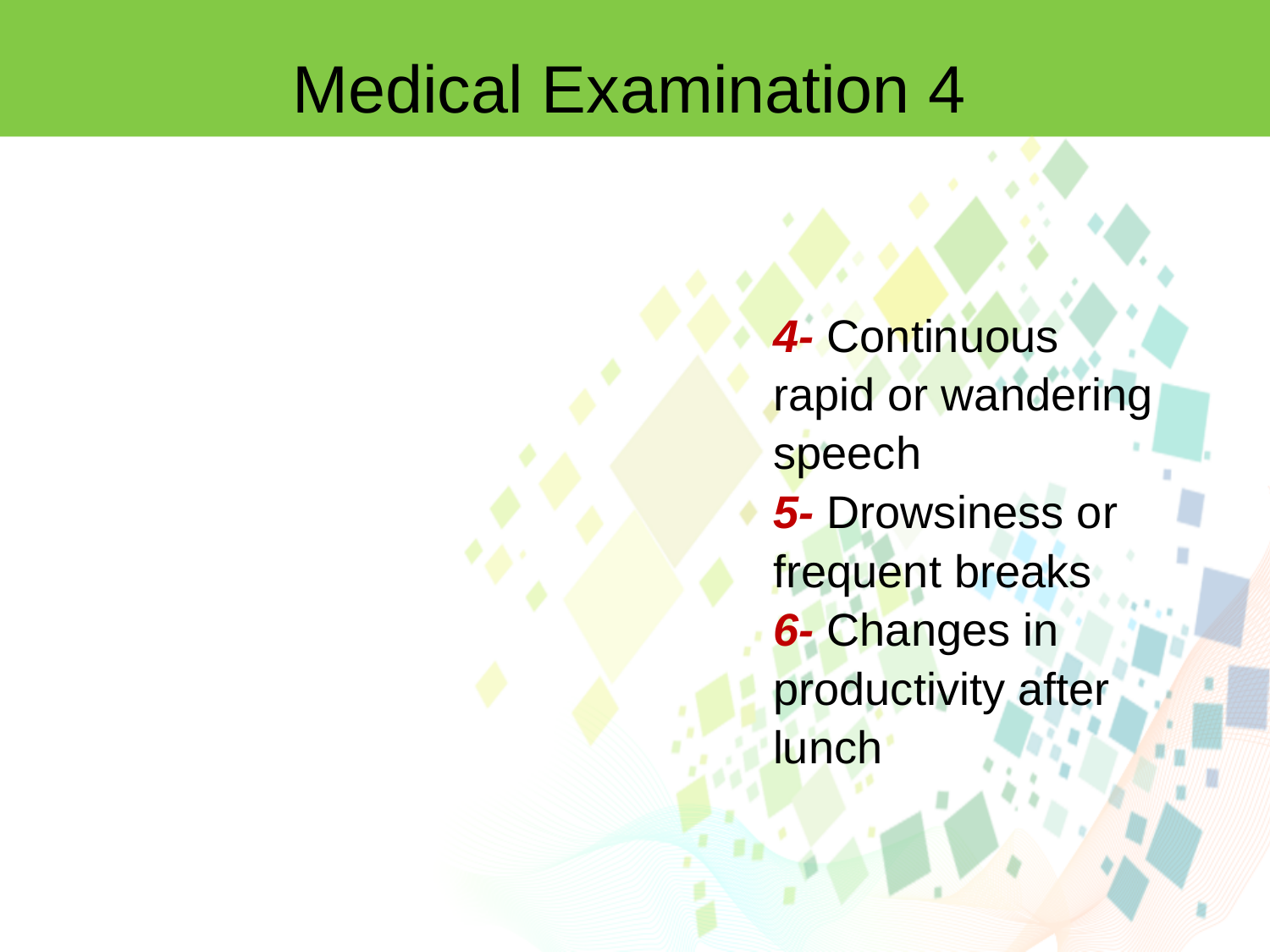

Medical Examination 4
4- Continuous rapid or wandering speech
5- Drowsiness or frequent breaks
6- Changes in productivity after lunch